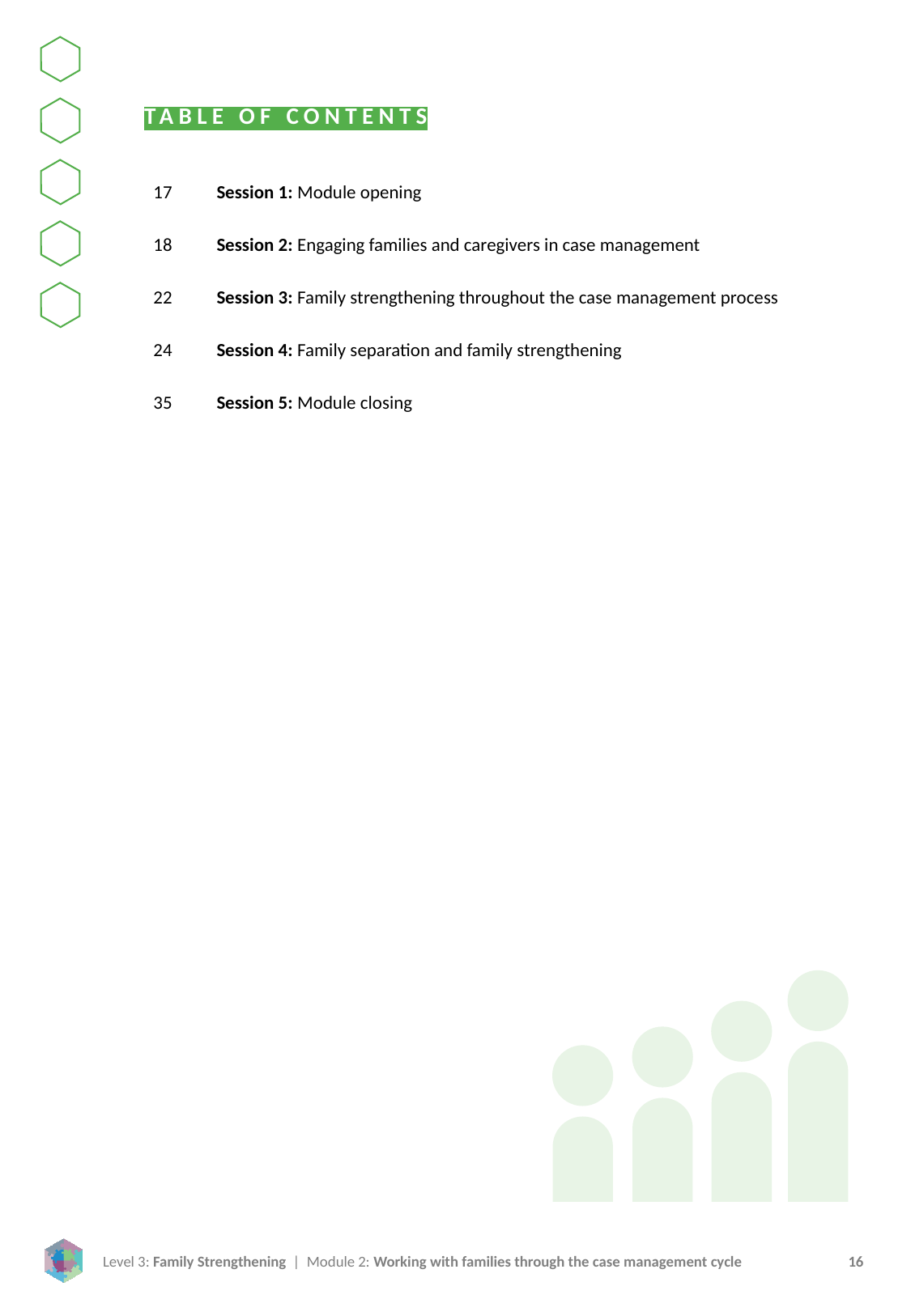

TABLE OF CONTENTS

17
18
22
24
35
Session 1: Module opening
Session 2: Engaging families and caregivers in case management
Session 3: Family strengthening throughout the case management process
Session 4: Family separation and family strengthening
Session 5: Module closing